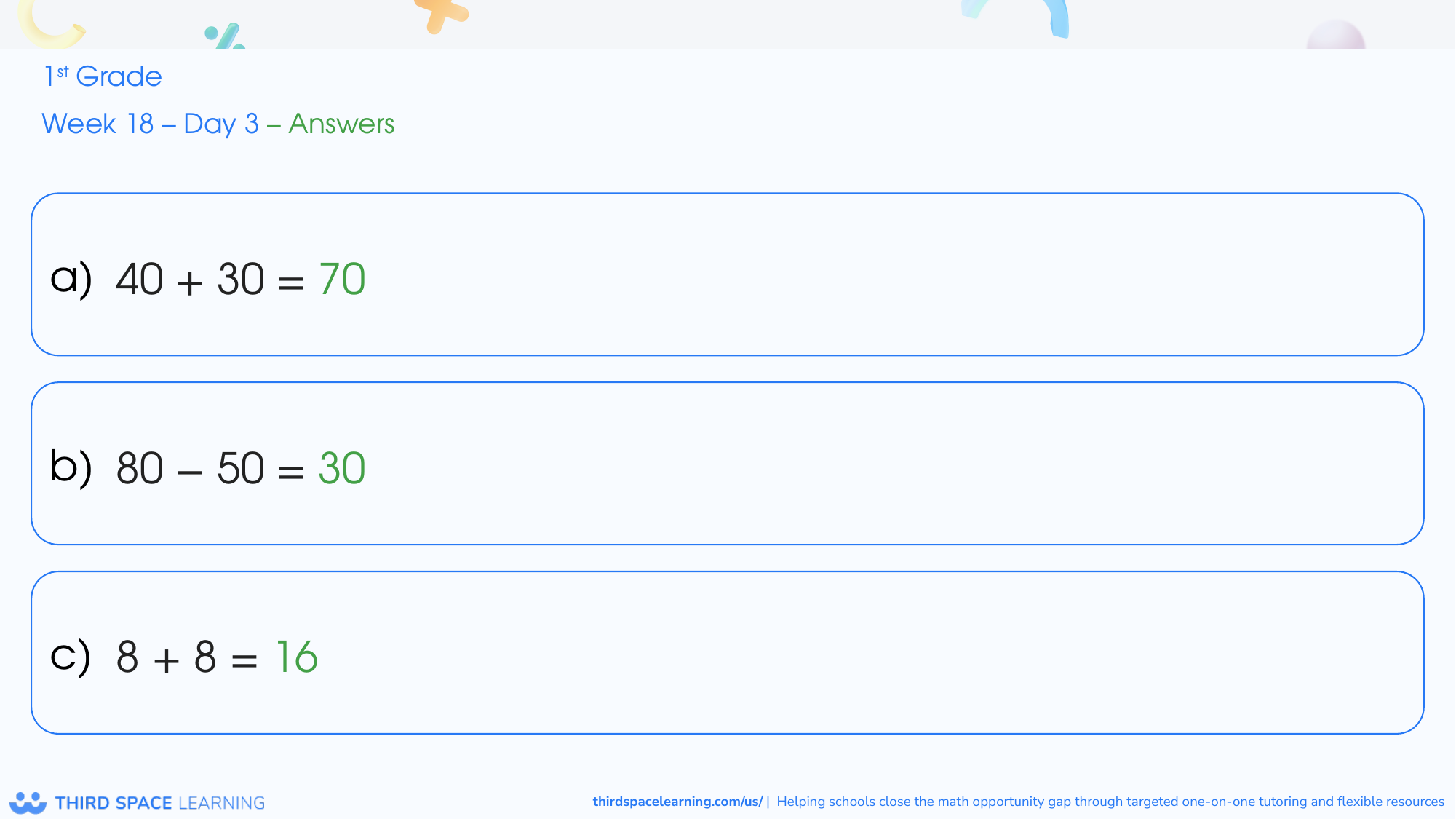

1st Grade
Week 18 – Day 3 – Answers
40 + 30 = 70
80 − 50 = 30
8 + 8 = 16